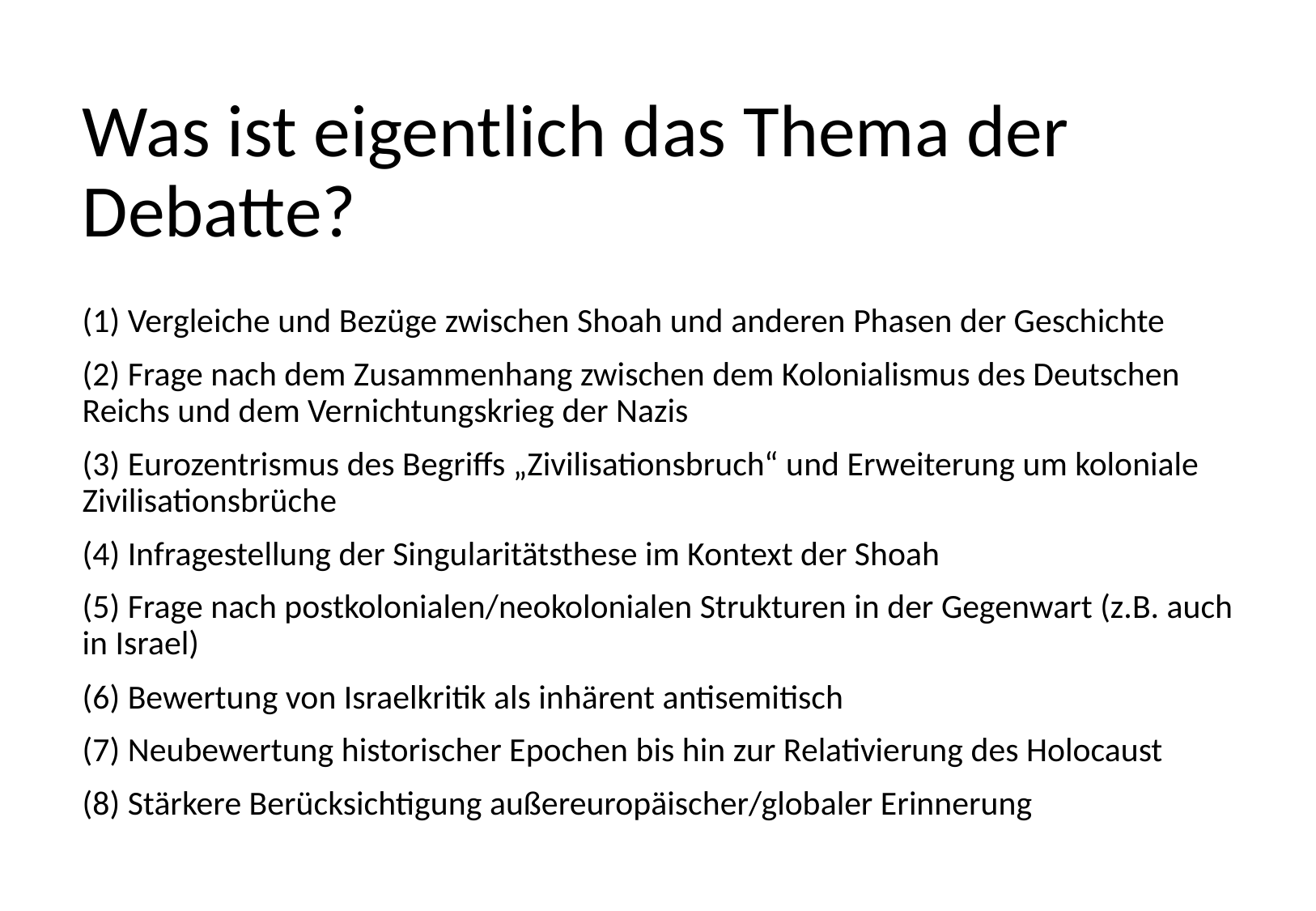

# Was ist eigentlich das Thema der Debatte?
(1) Vergleiche und Bezüge zwischen Shoah und anderen Phasen der Geschichte
(2) Frage nach dem Zusammenhang zwischen dem Kolonialismus des Deutschen Reichs und dem Vernichtungskrieg der Nazis
(3) Eurozentrismus des Begriffs „Zivilisationsbruch“ und Erweiterung um koloniale Zivilisationsbrüche
(4) Infragestellung der Singularitätsthese im Kontext der Shoah
(5) Frage nach postkolonialen/neokolonialen Strukturen in der Gegenwart (z.B. auch in Israel)
(6) Bewertung von Israelkritik als inhärent antisemitisch
(7) Neubewertung historischer Epochen bis hin zur Relativierung des Holocaust
(8) Stärkere Berücksichtigung außereuropäischer/globaler Erinnerung